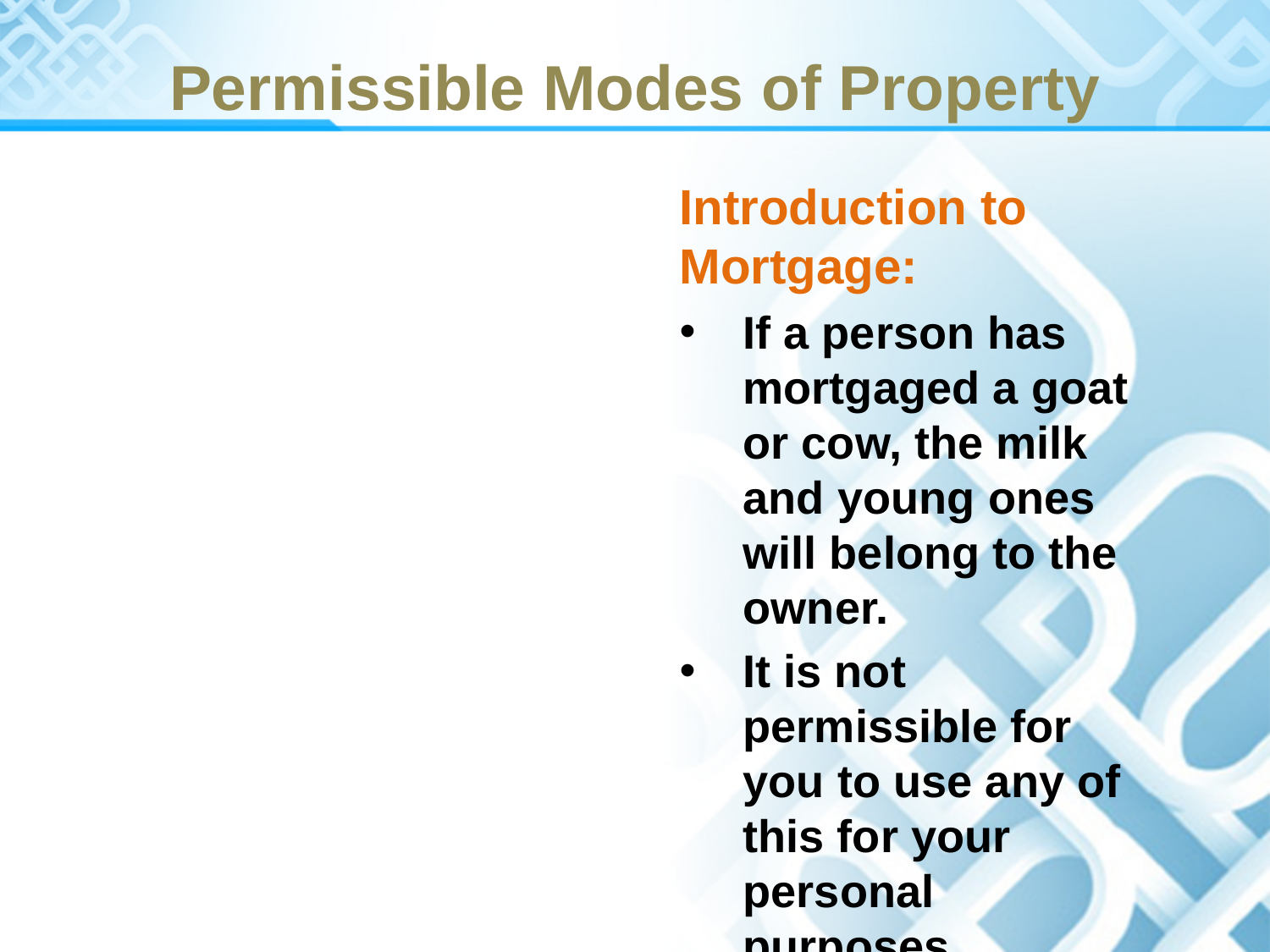

Permissible Modes of Property
Introduction to Mortgage:
If a person has mortgaged a goat or cow, the milk and young ones will belong to the owner.
It is not permissible for you to use any of this for your personal purposes.